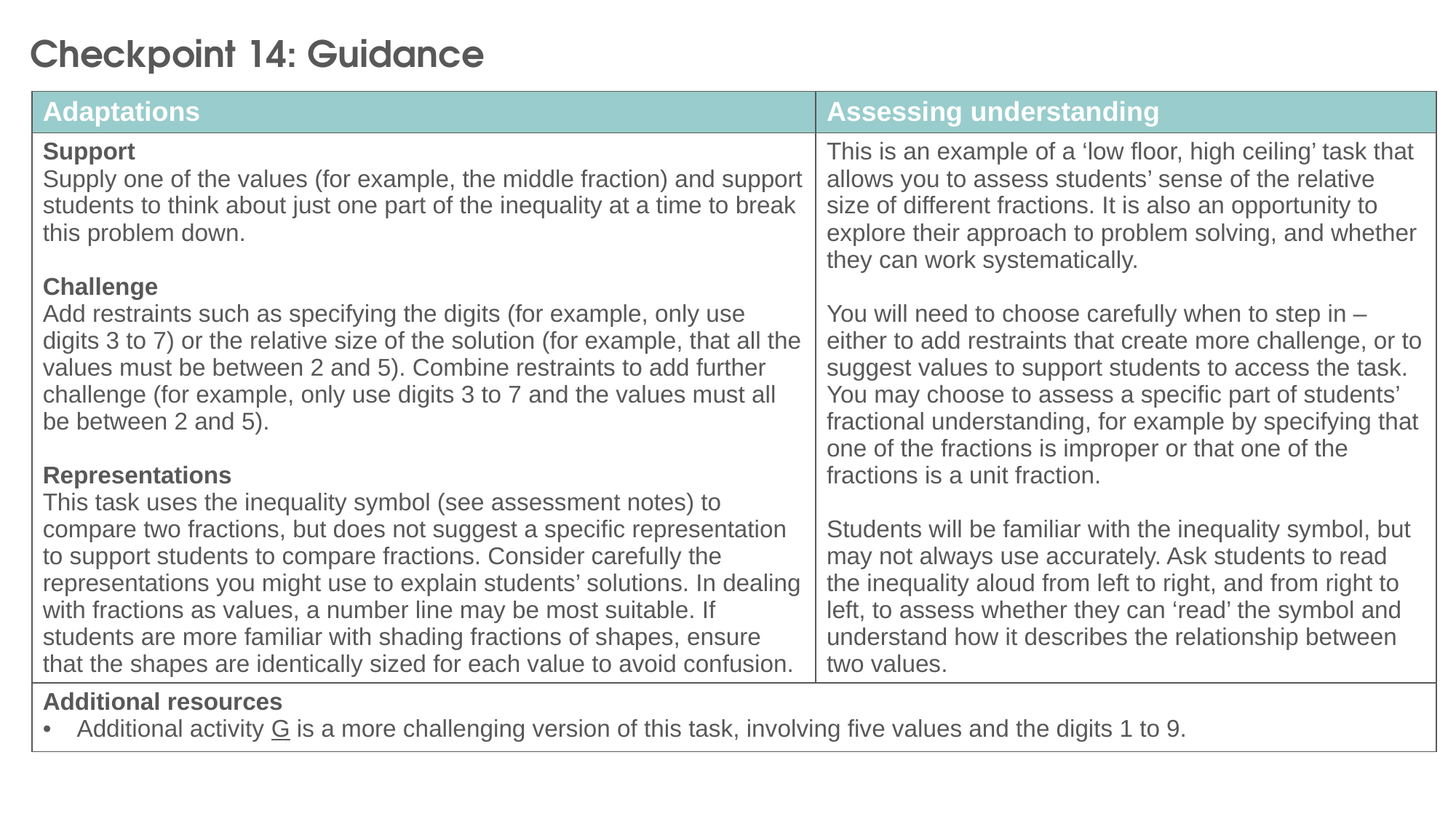

Checkpoint 14: Guidance
| Adaptations | Assessing understanding |
| --- | --- |
| Support Supply one of the values (for example, the middle fraction) and support students to think about just one part of the inequality at a time to break this problem down. Challenge Add restraints such as specifying the digits (for example, only use digits 3 to 7) or the relative size of the solution (for example, that all the values must be between 2 and 5). Combine restraints to add further challenge (for example, only use digits 3 to 7 and the values must all be between 2 and 5). Representations This task uses the inequality symbol (see assessment notes) to compare two fractions, but does not suggest a specific representation to support students to compare fractions. Consider carefully the representations you might use to explain students’ solutions. In dealing with fractions as values, a number line may be most suitable. If students are more familiar with shading fractions of shapes, ensure that the shapes are identically sized for each value to avoid confusion. | This is an example of a ‘low floor, high ceiling’ task that allows you to assess students’ sense of the relative size of different fractions. It is also an opportunity to explore their approach to problem solving, and whether they can work systematically. You will need to choose carefully when to step in – either to add restraints that create more challenge, or to suggest values to support students to access the task. You may choose to assess a specific part of students’ fractional understanding, for example by specifying that one of the fractions is improper or that one of the fractions is a unit fraction. Students will be familiar with the inequality symbol, but may not always use accurately. Ask students to read the inequality aloud from left to right, and from right to left, to assess whether they can ‘read’ the symbol and understand how it describes the relationship between two values. |
| Additional resources Additional activity G is a more challenging version of this task, involving five values and the digits 1 to 9. |  |